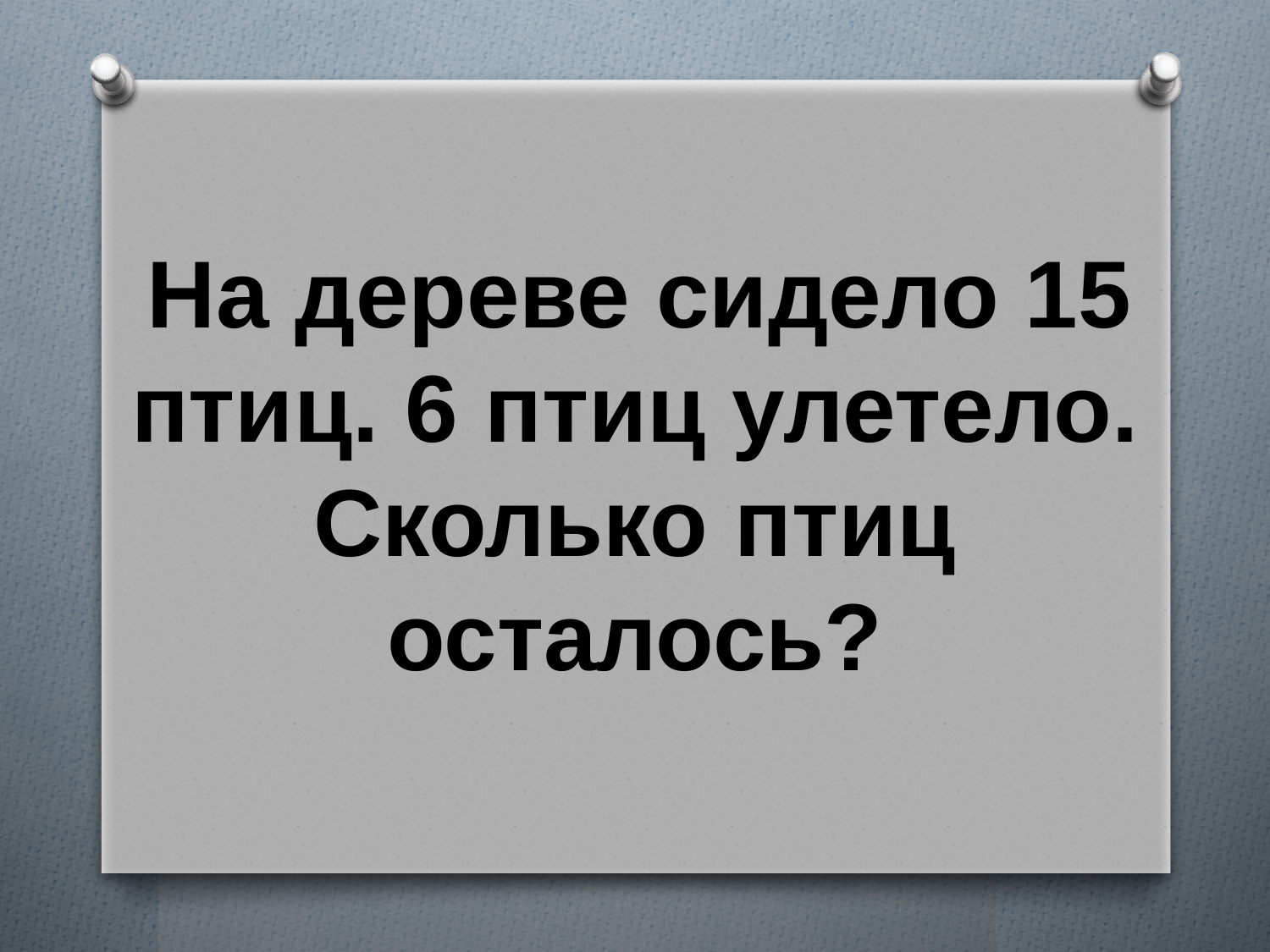

На дереве сидело 15 птиц. 6 птиц улетело. Сколько птиц осталось?